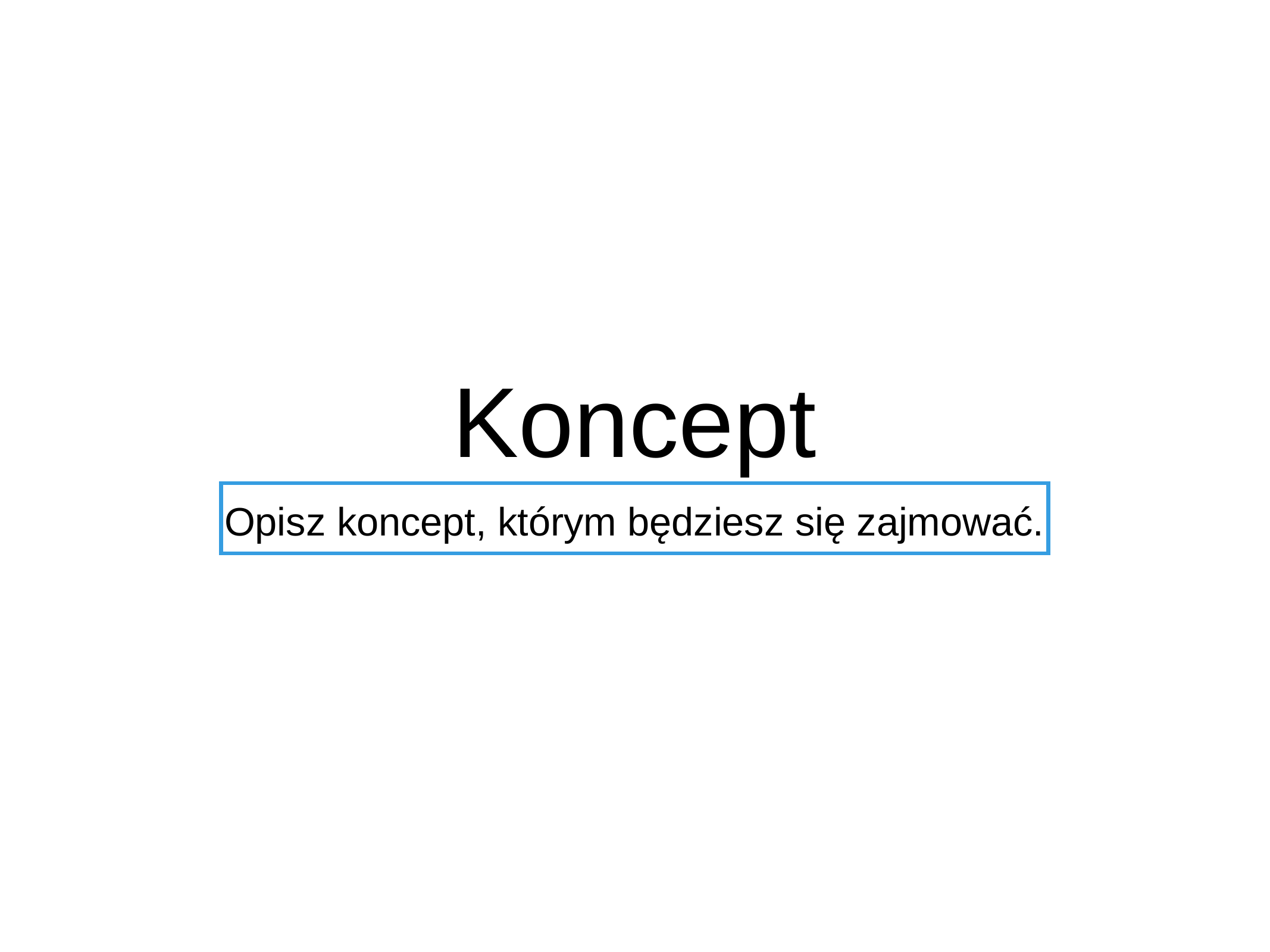

# Koncept

Opisz koncept, którym będziesz się zajmować.